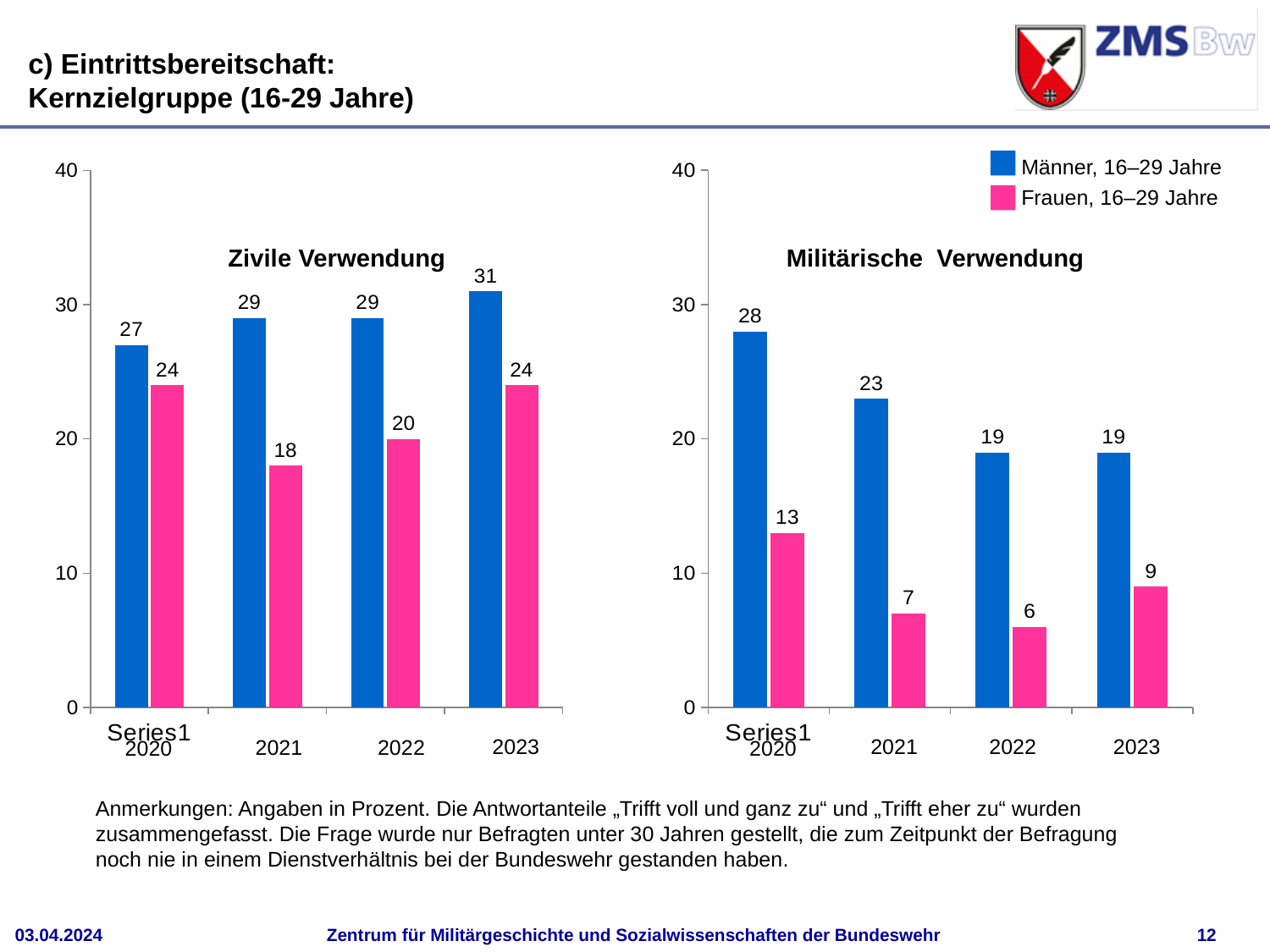

c) Eintrittsbereitschaft:
Kernzielgruppe (16-29 Jahre)
Männer, 16–29 Jahre
Frauen, 16–29 Jahre

### Chart

| Category | Spalte2 | Spalte3 |
|---|---|---|
|  | 28.0 | 13.0 |
|  | 23.0 | 7.0 |
|  | 19.0 | 6.0 |
|  | 19.0 | 9.0 |

### Chart

| Category | Spalte2 | Spalte3 |
|---|---|---|
|  | 27.0 | 24.0 |
|  | 29.0 | 18.0 |
|  | 29.0 | 20.0 |
|  | 31.0 | 24.0 |
Zivile Verwendung
Militärische  Verwendung
2023
2021
2023
2022
2022
2021
2020
2020
Anmerkungen: Angaben in Prozent. Die Antwortanteile „Trifft voll und ganz zu“ und „Trifft eher zu“ wurden zusammengefasst. Die Frage wurde nur Befragten unter 30 Jahren gestellt, die zum Zeitpunkt der Befragung noch nie in einem Dienstverhältnis bei der Bundeswehr gestanden haben.